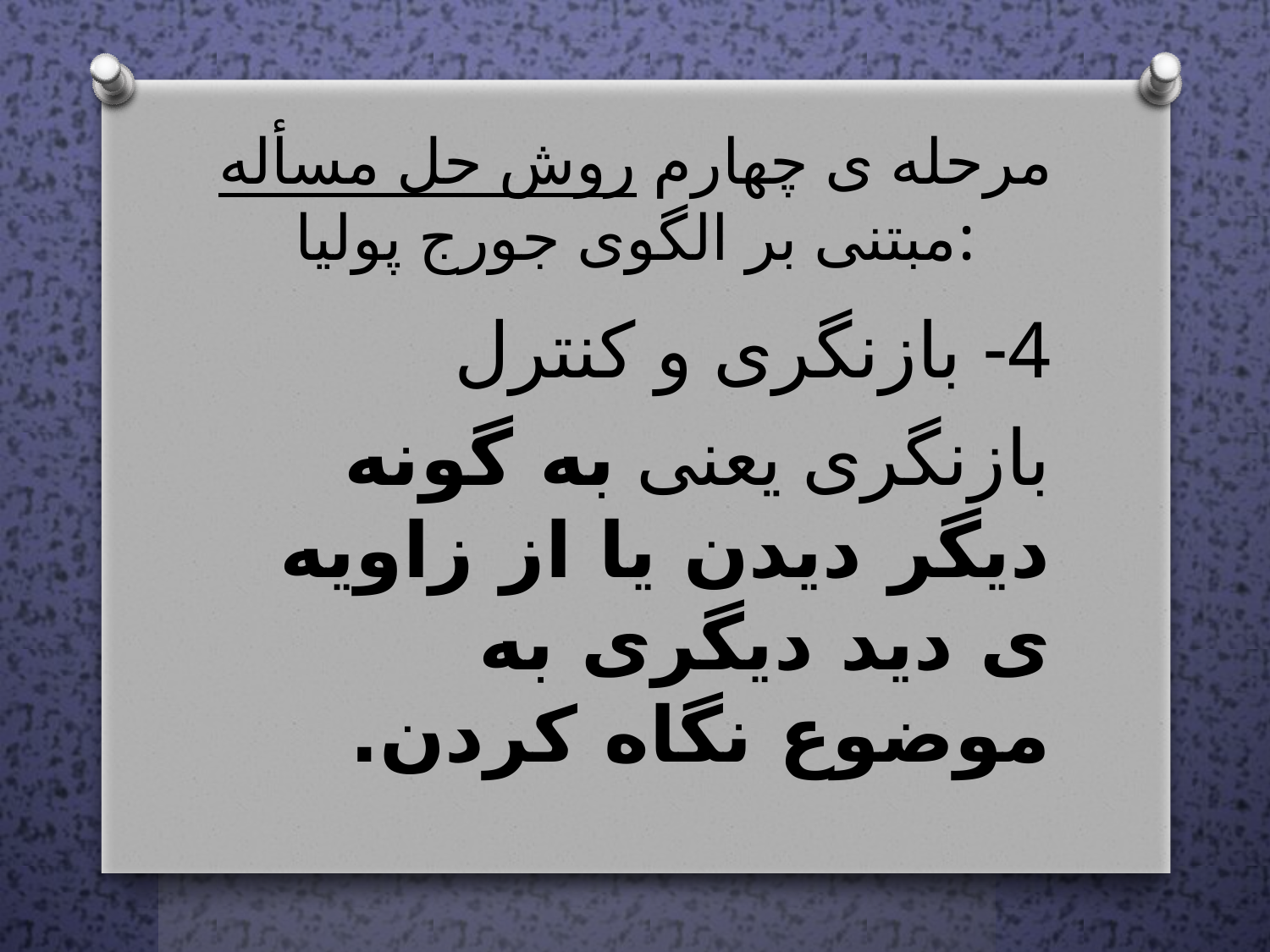

# مرحله ی چهارم روش حل مسأله مبتنی بر الگوی جورج پولیا:
4- بازنگری و کنترل
بازنگری یعنی به گونه دیگر دیدن یا از زاویه ی دید دیگری به موضوع نگاه کردن.